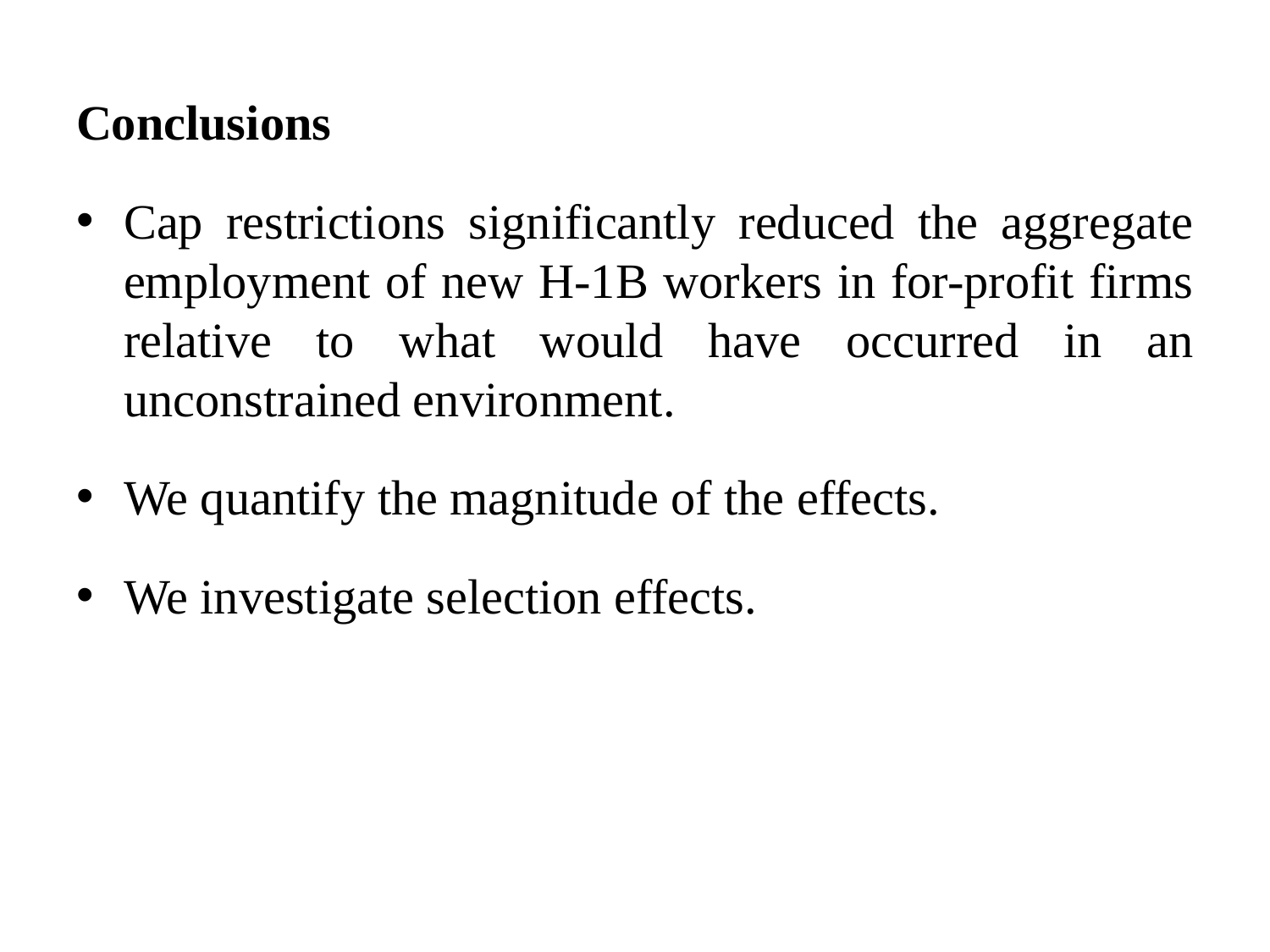

Conclusions

Cap restrictions significantly reduced the aggregate employment of new H-1B workers in for-profit firms relative to what would have occurred in an unconstrained environment.

We quantify the magnitude of the effects.

We investigate selection effects.